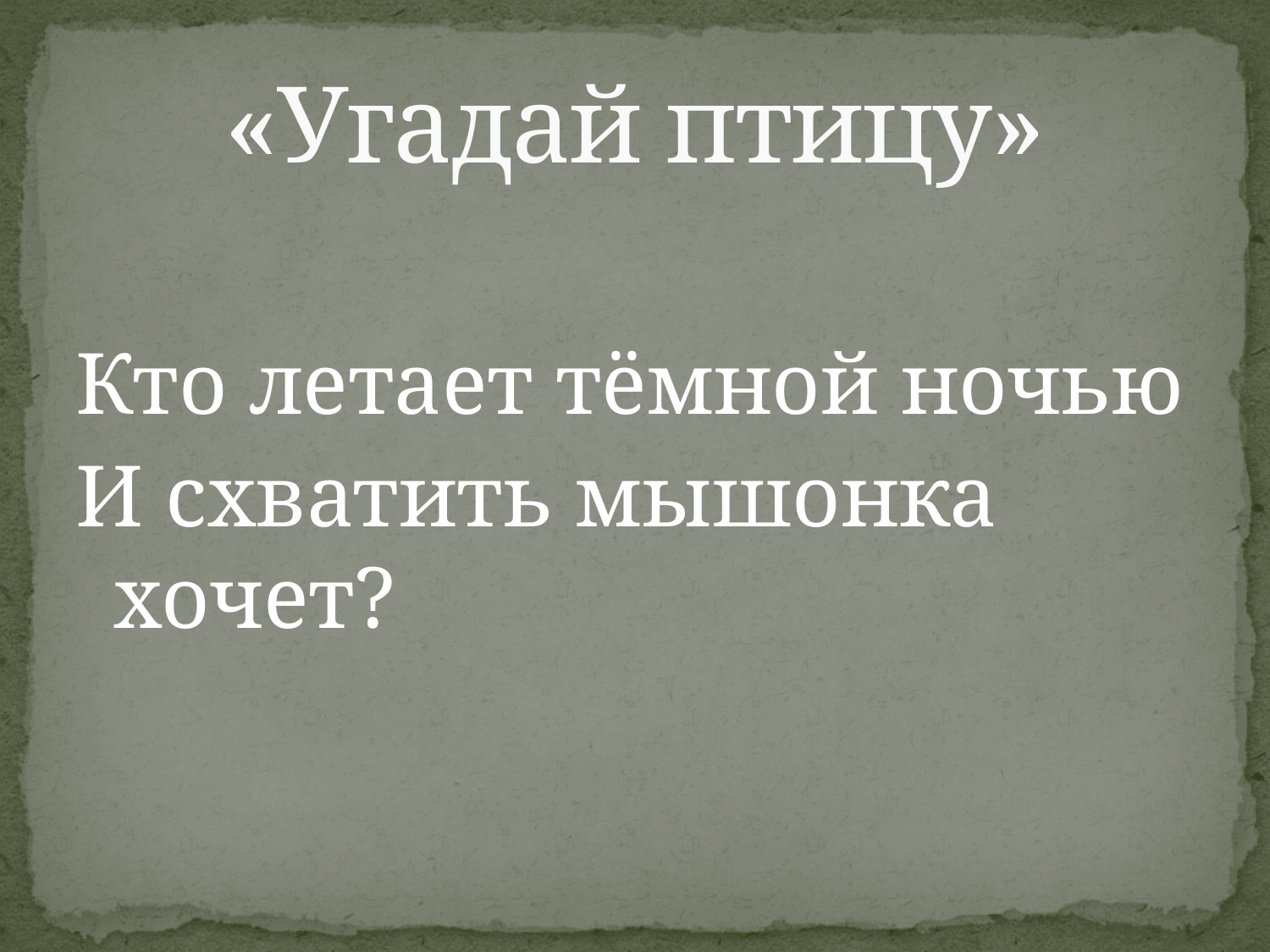

# «Угадай птицу»

Кто летает тёмной ночью
И схватить мышонка хочет?